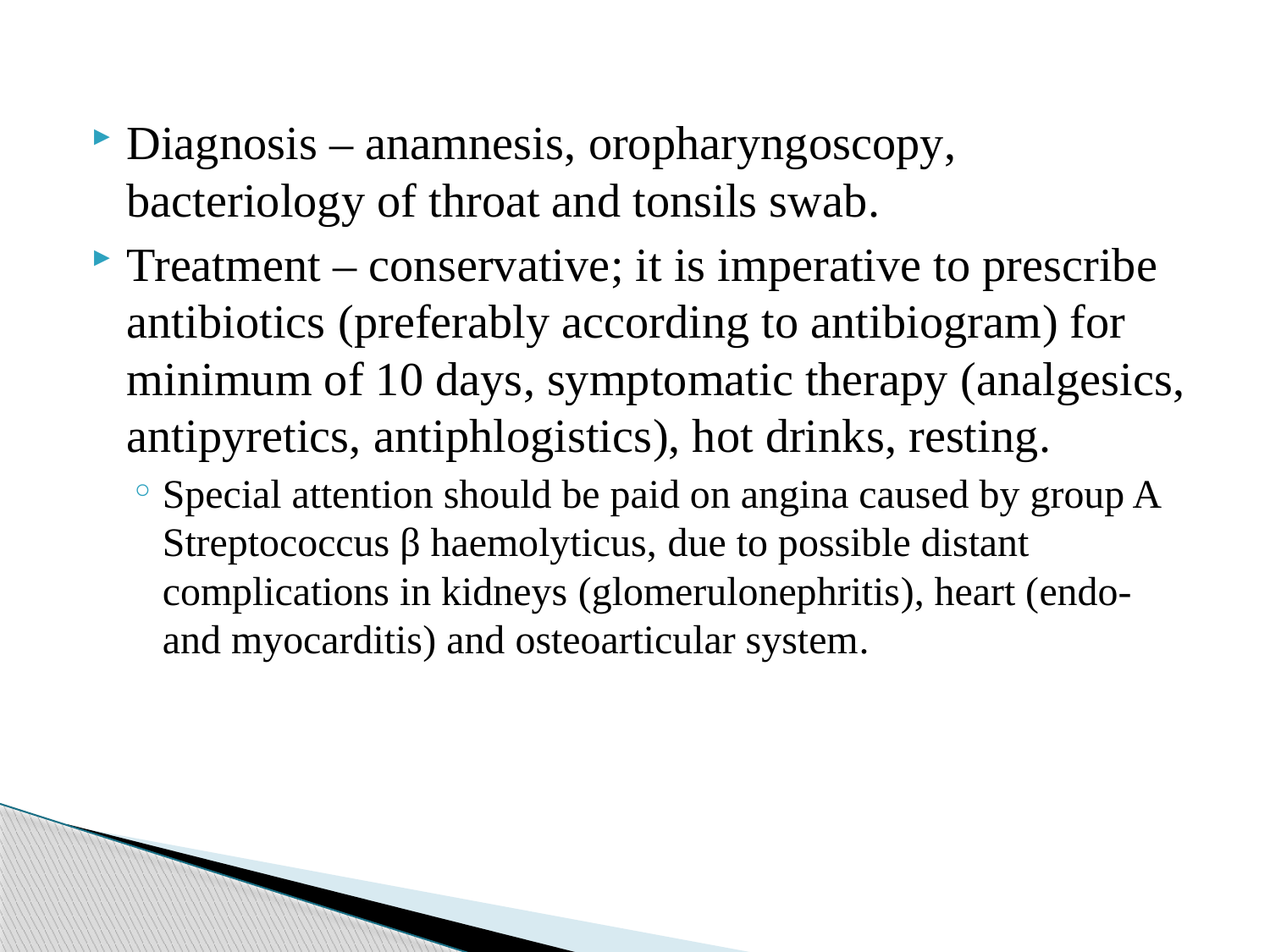

Diagnosis – anamnesis, oropharyngoscopy, bacteriology of throat and tonsils swab.
Treatment – conservative; it is imperative to prescribe antibiotics (preferably according to antibiogram) for minimum of 10 days, symptomatic therapy (analgesics, antipyretics, antiphlogistics), hot drinks, resting.
Special attention should be paid on angina caused by group A Streptococcus β haemolyticus, due to possible distant complications in kidneys (glomerulonephritis), heart (endo- and myocarditis) and osteoarticular system.